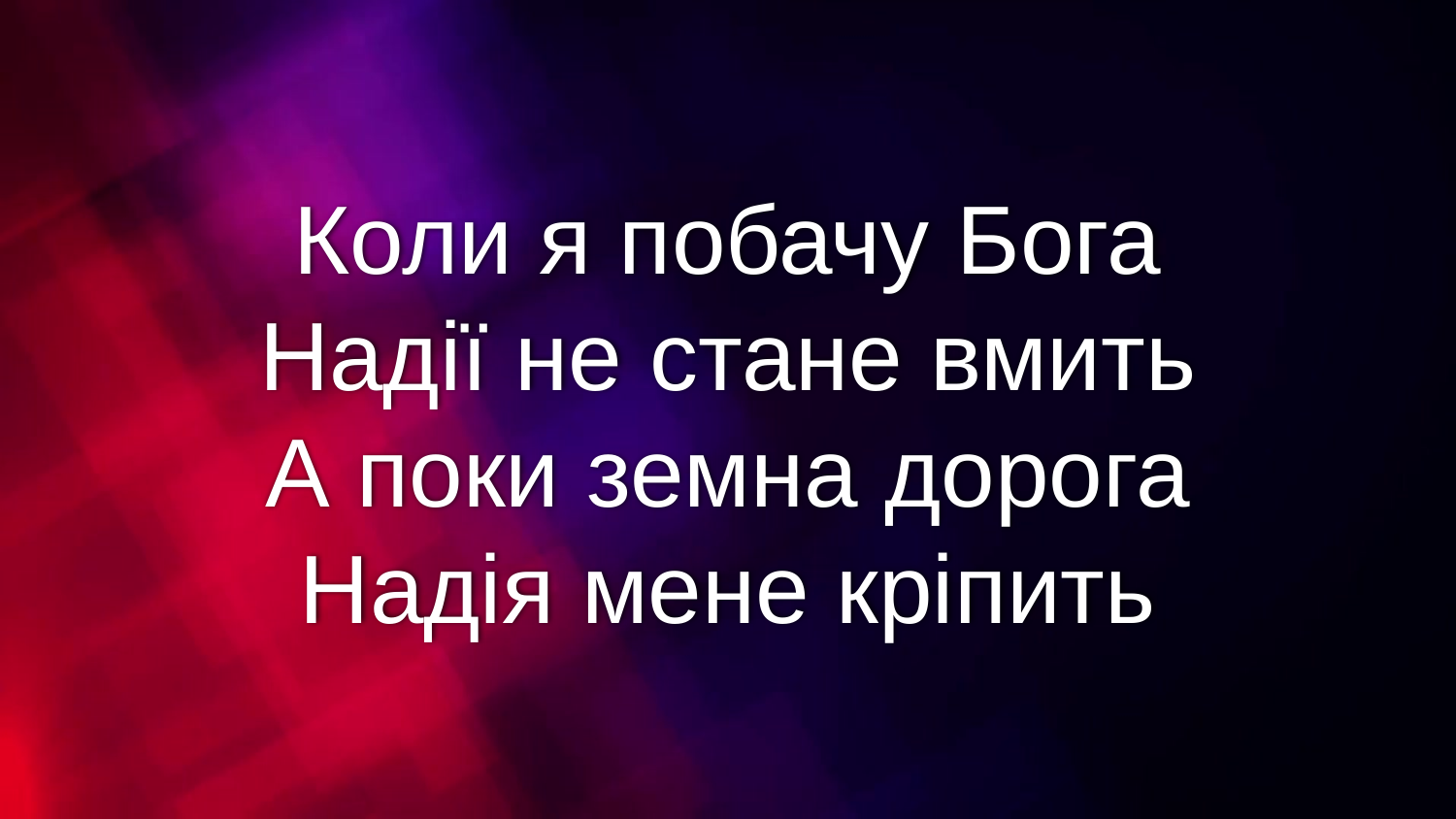

Коли я побачу Бога
Надії не стане вмить
А поки земна дорога
Надія мене кріпить